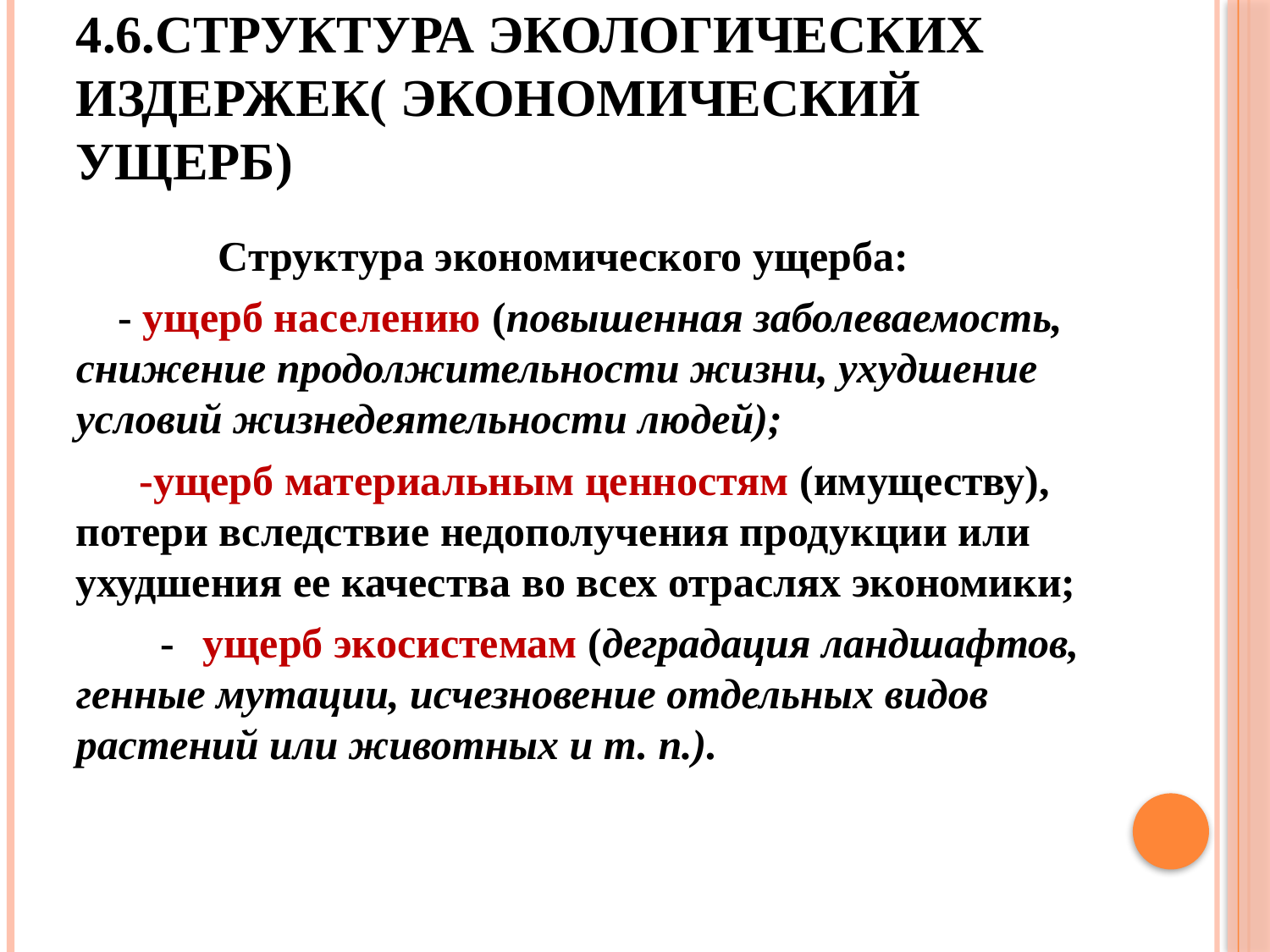

# 4.6.Структура экологических издержек( экономический ущерб)
            Структура экономического ущерба:
    - ущерб населению (повышенная заболеваемость, снижение продолжительности жизни, ухудшение условий жизнедеятельности людей);
      -ущерб материальным ценностям (имуществу), потери вследствие недополучения продукции или ухудшения ее качества во всех отраслях экономики;
        -	ущерб экосистемам (деградация ландшафтов, генные мутации, исчезновение отдельных видов растений или животных и т. п.).